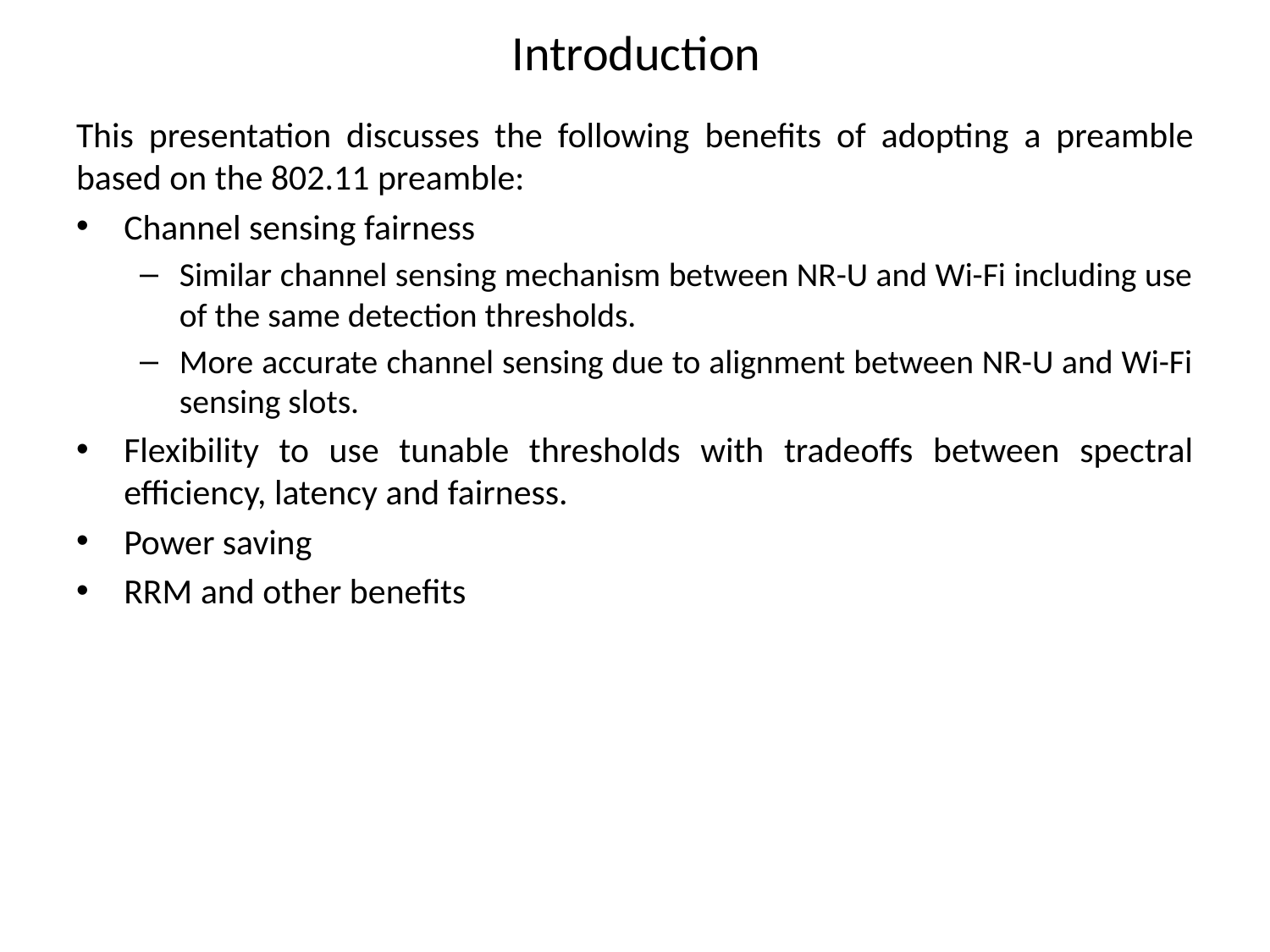

# Introduction
This presentation discusses the following benefits of adopting a preamble based on the 802.11 preamble:
Channel sensing fairness
Similar channel sensing mechanism between NR-U and Wi-Fi including use of the same detection thresholds.
More accurate channel sensing due to alignment between NR-U and Wi-Fi sensing slots.
Flexibility to use tunable thresholds with tradeoffs between spectral efficiency, latency and fairness.
Power saving
RRM and other benefits